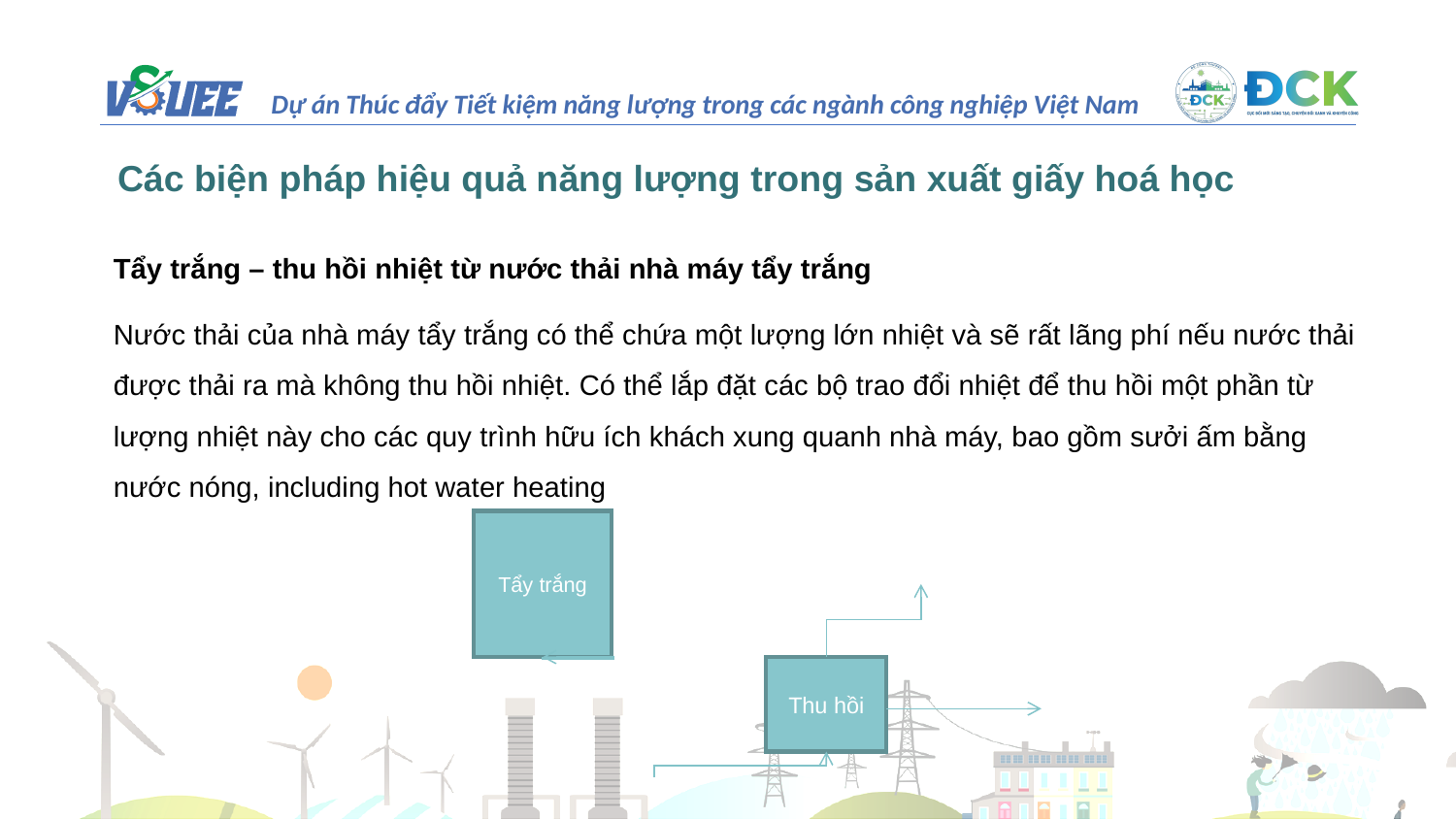

# Các biện pháp hiệu quả năng lượng trong sản xuất giấy hoá học
Tẩy trắng – thu hồi nhiệt từ nước thải nhà máy tẩy trắng
Nước thải của nhà máy tẩy trắng có thể chứa một lượng lớn nhiệt và sẽ rất lãng phí nếu nước thải được thải ra mà không thu hồi nhiệt. Có thể lắp đặt các bộ trao đổi nhiệt để thu hồi một phần từ lượng nhiệt này cho các quy trình hữu ích khách xung quanh nhà máy, bao gồm sưởi ấm bằng nước nóng, including hot water heating

Tẩy trắng
Thu hồi